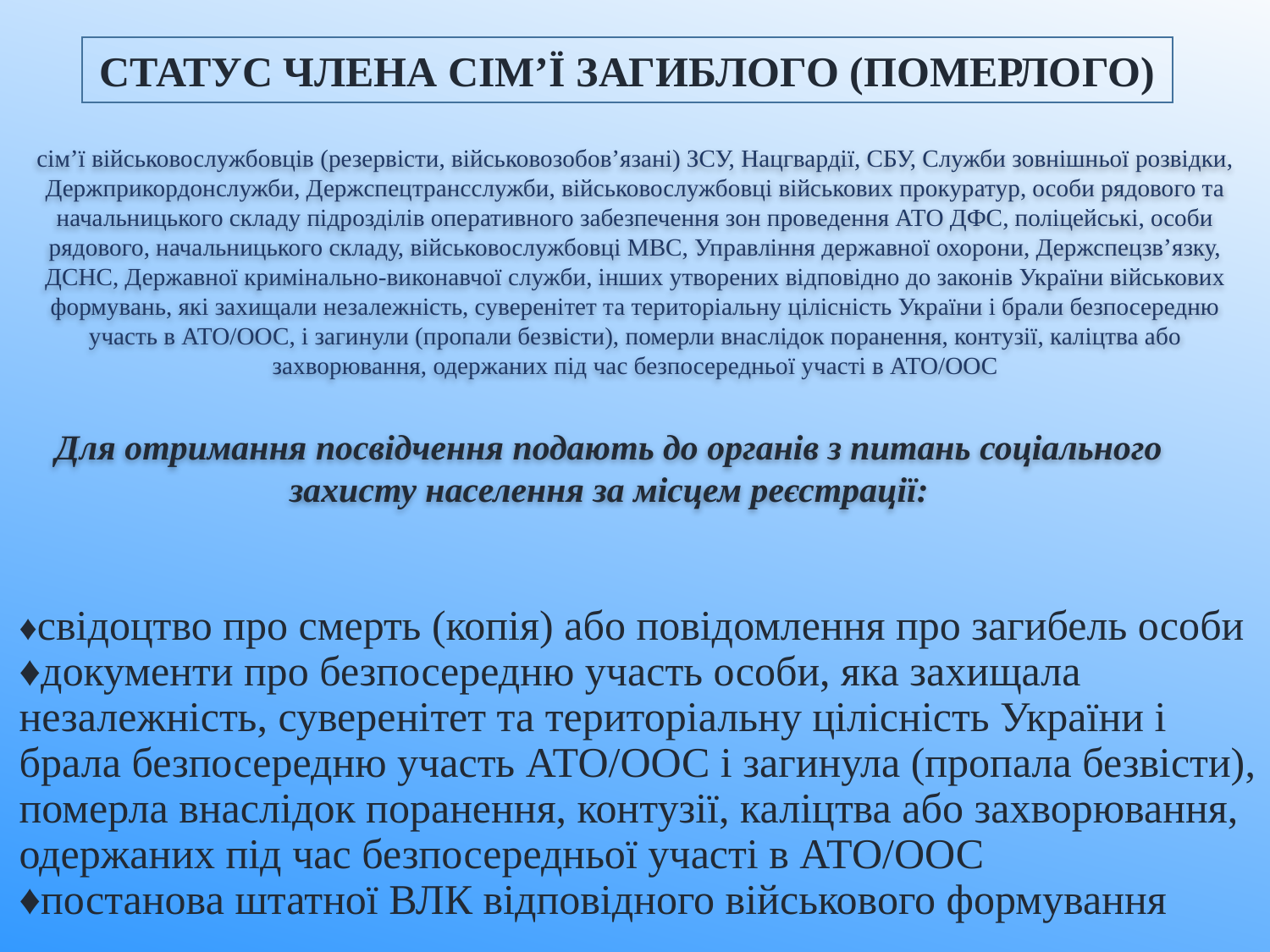

СТАТУС ЧЛЕНА СІМ’Ї ЗАГИБЛОГО (ПОМЕРЛОГО)
сім’ї військовослужбовців (резервісти, військовозобов’язані) ЗСУ, Нацгвардії, СБУ, Служби зовнішньої розвідки, Держприкордонслужби, Держспецтрансслужби, військовослужбовці військових прокуратур, особи рядового та начальницького складу підрозділів оперативного забезпечення зон проведення АТО ДФС, поліцейські, особи рядового, начальницького складу, військовослужбовці МВС, Управління державної охорони, Держспецзв’язку, ДСНС, Державної кримінально-виконавчої служби, інших утворених відповідно до законів України військових формувань, які захищали незалежність, суверенітет та територіальну цілісність України і брали безпосередню участь в АТО/ООС, і загинули (пропали безвісти), померли внаслідок поранення, контузії, каліцтва або захворювання, одержаних під час безпосередньої участі в АТО/ООС
Для отримання посвідчення подають до органів з питань соціального захисту населення за місцем реєстрації:
# ♦свідоцтво про смерть (копія) або повідомлення про загибель особи ♦документи про безпосередню участь особи, яка захищала незалежність, суверенітет та територіальну цілісність України і брала безпосередню участь АТО/ООС і загинула (пропала безвісти), померла внаслідок поранення, контузії, каліцтва або захворювання, одержаних під час безпосередньої участі в АТО/ООС ♦постанова штатної ВЛК відповідного військового формування